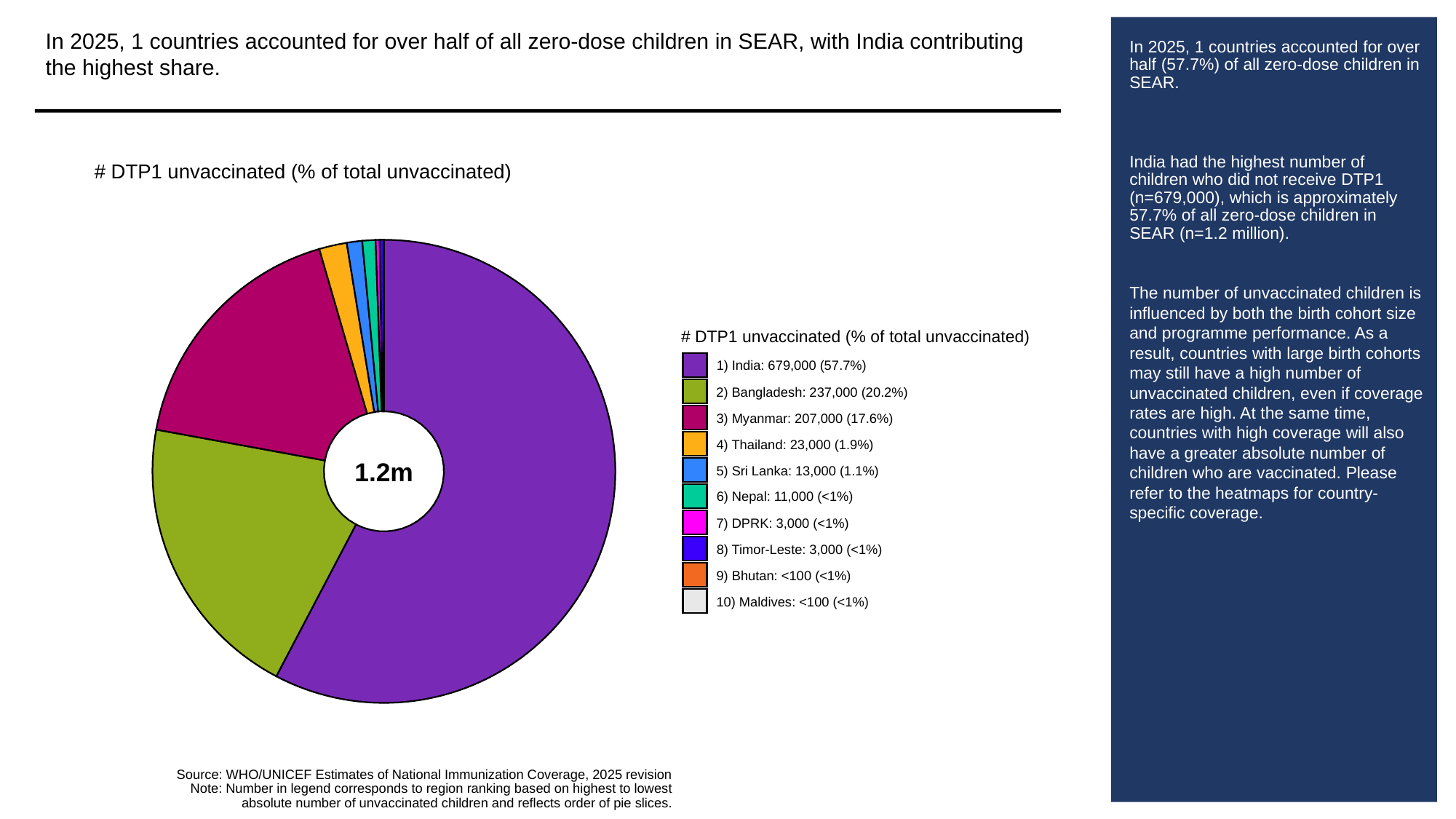

In 2025, 1 countries accounted for over half of all zero-dose children in SEAR, with India contributing the highest share.
# In 2025, 1 countries accounted for over half (57.7%) of all zero-dose children in SEAR.

India had the highest number of children who did not receive DTP1 (n=679,000), which is approximately 57.7% of all zero-dose children in SEAR (n=1.2 million).

The number of unvaccinated children is influenced by both the birth cohort size and programme performance. As a result, countries with large birth cohorts may still have a high number of unvaccinated children, even if coverage rates are high. At the same time, countries with high coverage will also have a greater absolute number of children who are vaccinated. Please refer to the heatmaps for country-specific coverage.

# DTP1 unvaccinated (% of total unvaccinated)

# DTP1 unvaccinated (% of total unvaccinated)

1) India: 679,000 (57.7%)

2) Bangladesh: 237,000 (20.2%)

3) Myanmar: 207,000 (17.6%)

4) Thailand: 23,000 (1.9%)

1.2m
5) Sri Lanka: 13,000 (1.1%)

6) Nepal: 11,000 (<1%)

7) DPRK: 3,000 (<1%)

8) Timor-Leste: 3,000 (<1%)

9) Bhutan: <100 (<1%)

10) Maldives: <100 (<1%)
Source: WHO/UNICEF Estimates of National Immunization Coverage, 2025 revision
Note: Number in legend corresponds to region ranking based on highest to lowest
absolute number of unvaccinated children and reflects order of pie slices.